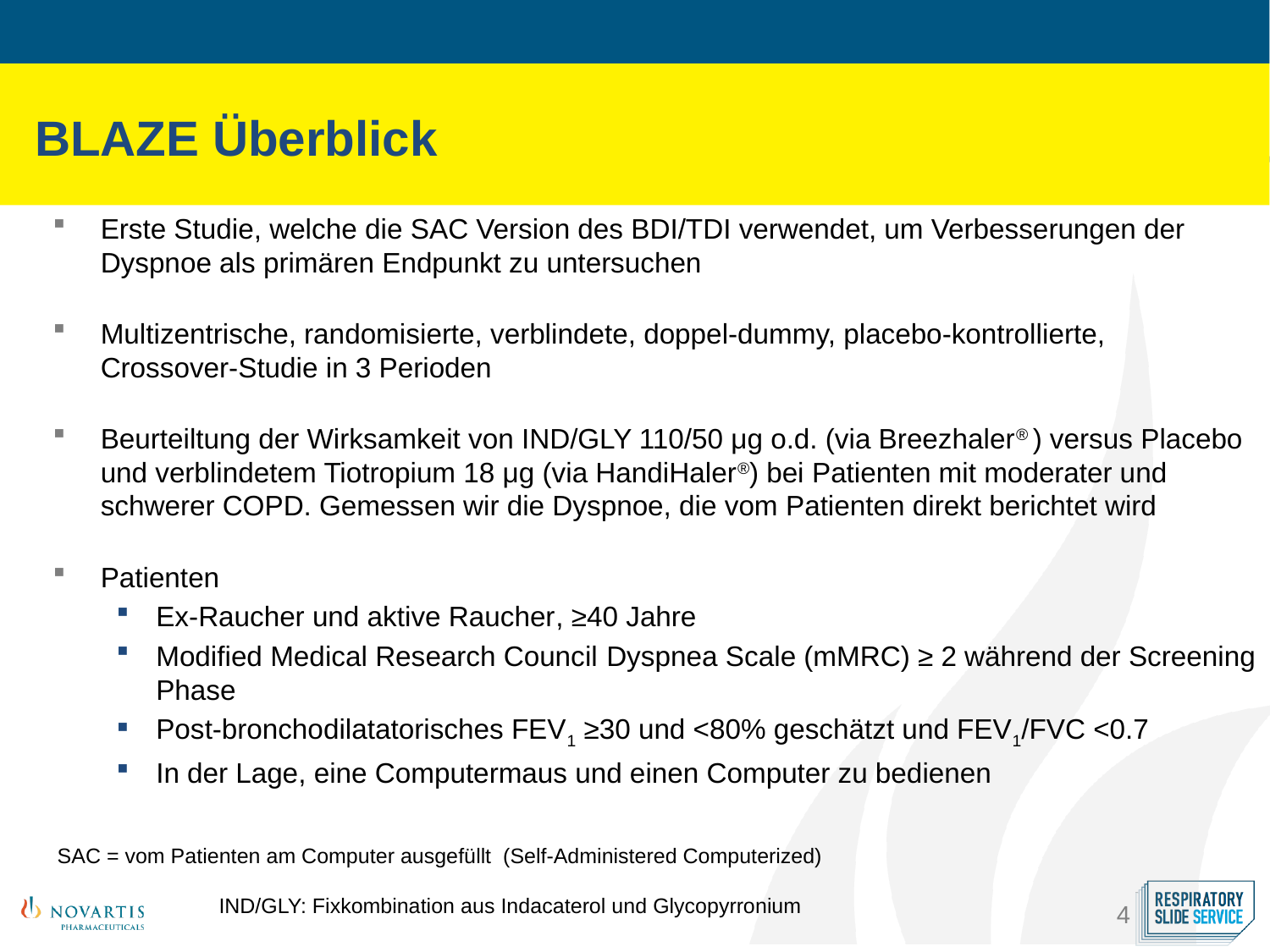

# BLAZE Überblick
Erste Studie, welche die SAC Version des BDI/TDI verwendet, um Verbesserungen der Dyspnoe als primären Endpunkt zu untersuchen
Multizentrische, randomisierte, verblindete, doppel-dummy, placebo-kontrollierte,
Crossover-Studie in 3 Perioden
Beurteiltung der Wirksamkeit von IND/GLY 110/50 μg o.d. (via Breezhaler® ) versus Placebo und verblindetem Tiotropium 18 μg (via HandiHaler®) bei Patienten mit moderater und schwerer COPD. Gemessen wir die Dyspnoe, die vom Patienten direkt berichtet wird
Patienten
Ex-Raucher und aktive Raucher, ≥40 Jahre
Modified Medical Research Council Dyspnea Scale (mMRC) ≥ 2 während der Screening Phase
Post-bronchodilatatorisches FEV1 ≥30 und <80% geschätzt und FEV1/FVC <0.7
In der Lage, eine Computermaus und einen Computer zu bedienen
SAC = vom Patienten am Computer ausgefüllt  (Self-Administered Computerized)
IND/GLY: Fixkombination aus Indacaterol und Glycopyrronium